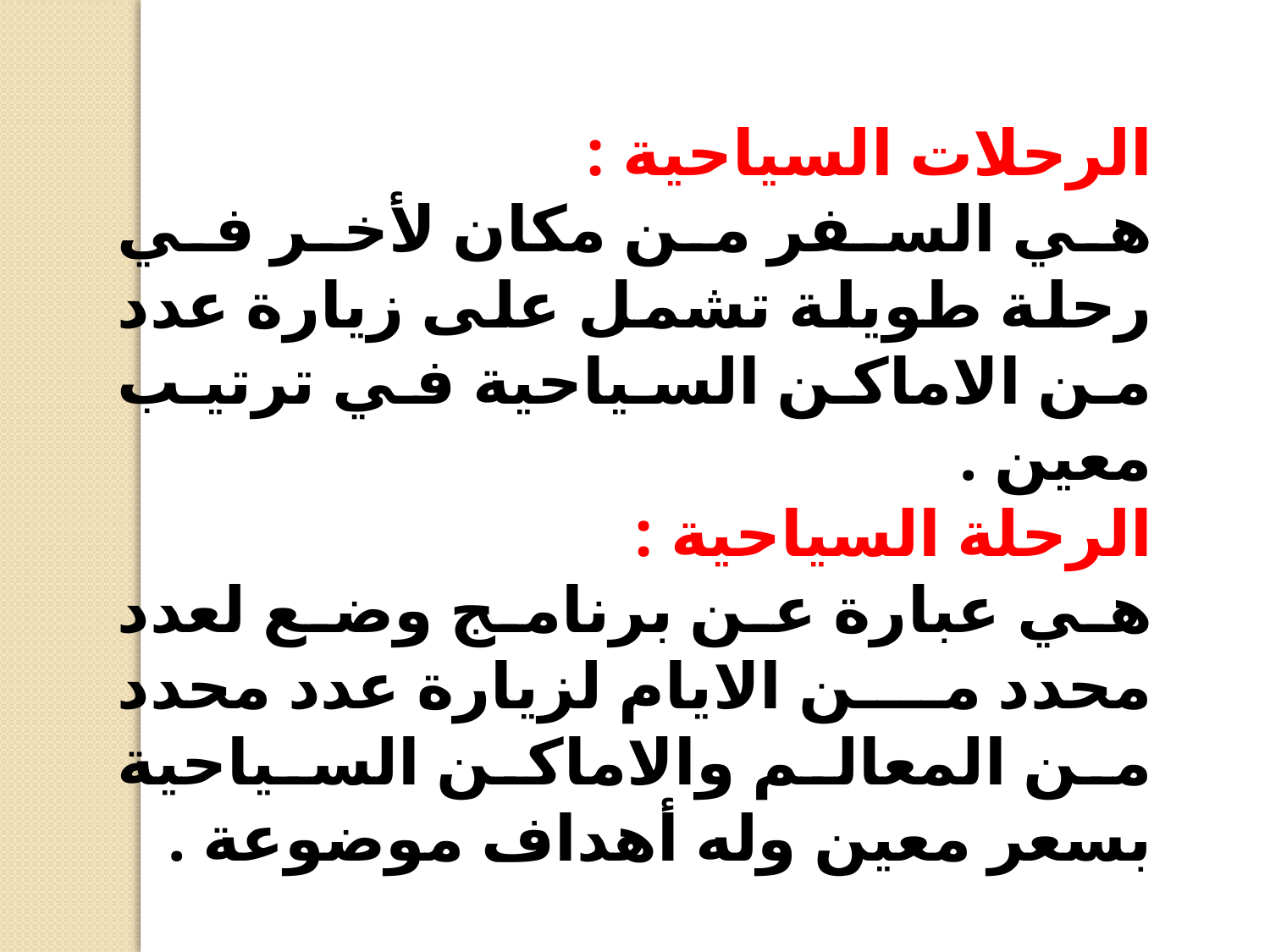

الرحلات السياحية :
هي السفر من مكان لأخر في رحلة طويلة تشمل على زيارة عدد من الاماكن السياحية في ترتيب معين .
الرحلة السياحية :
هي عبارة عن برنامج وضع لعدد محدد من الايام لزيارة عدد محدد من المعالم والاماكن السياحية بسعر معين وله أهداف موضوعة .